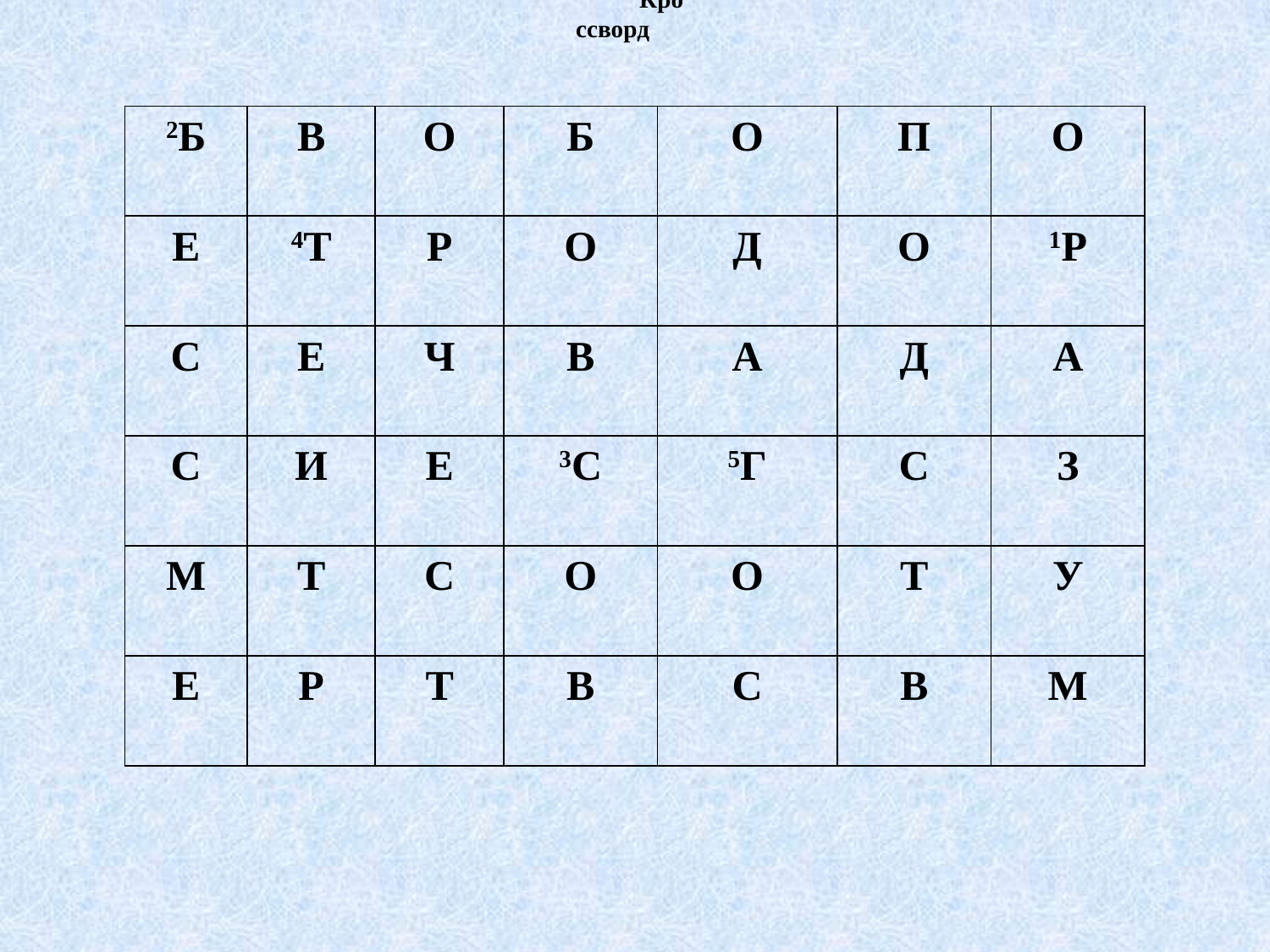

Кроссворд

| 2Б | В | О | Б | О | П | О |
| --- | --- | --- | --- | --- | --- | --- |
| Е | 4Т | Р | О | Д | О | 1Р |
| С | Е | Ч | В | А | Д | А |
| С | И | Е | 3С | 5Г | С | З |
| М | Т | С | О | О | Т | У |
| Е | Р | Т | В | С | В | М |